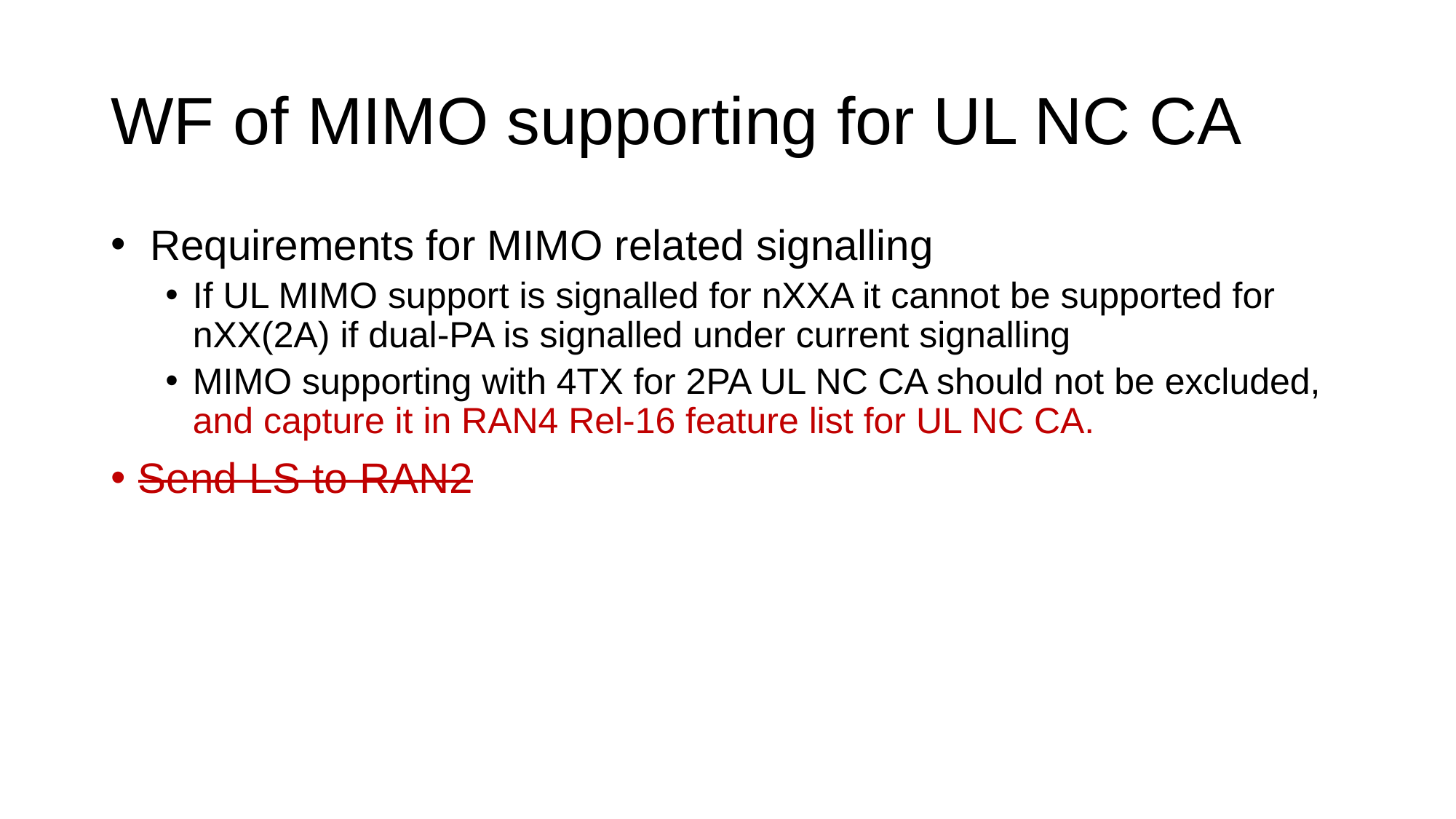

# WF of MIMO supporting for UL NC CA
 Requirements for MIMO related signalling
If UL MIMO support is signalled for nXXA it cannot be supported for nXX(2A) if dual-PA is signalled under current signalling
MIMO supporting with 4TX for 2PA UL NC CA should not be excluded, and capture it in RAN4 Rel-16 feature list for UL NC CA.
Send LS to RAN2